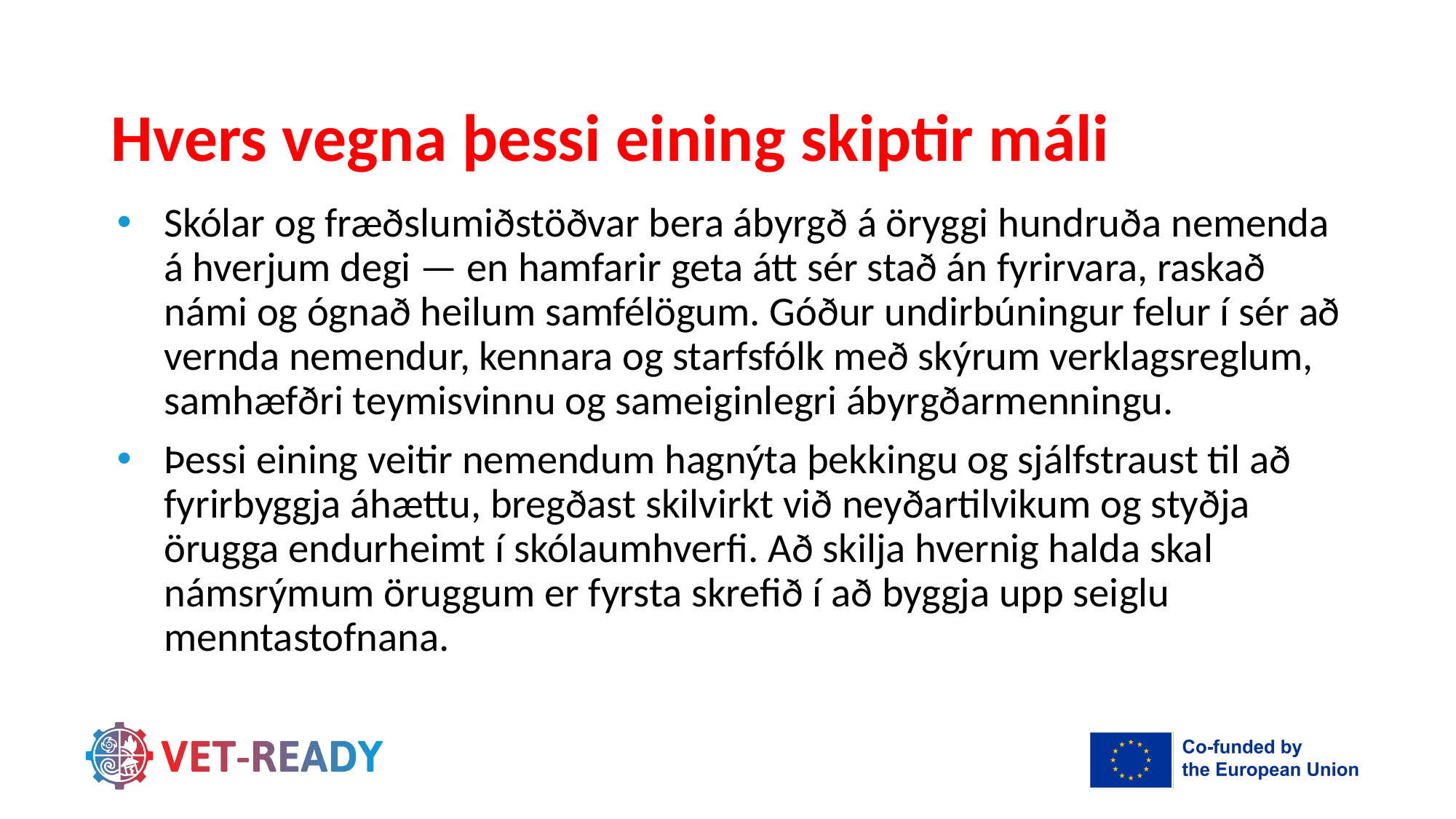

# Hvers vegna þessi eining skiptir máli
Skólar og fræðslumiðstöðvar bera ábyrgð á öryggi hundruða nemenda á hverjum degi — en hamfarir geta átt sér stað án fyrirvara, raskað námi og ógnað heilum samfélögum. Góður undirbúningur felur í sér að vernda nemendur, kennara og starfsfólk með skýrum verklagsreglum, samhæfðri teymisvinnu og sameiginlegri ábyrgðarmenningu.
Þessi eining veitir nemendum hagnýta þekkingu og sjálfstraust til að fyrirbyggja áhættu, bregðast skilvirkt við neyðartilvikum og styðja örugga endurheimt í skólaumhverfi. Að skilja hvernig halda skal námsrýmum öruggum er fyrsta skrefið í að byggja upp seiglu menntastofnana.